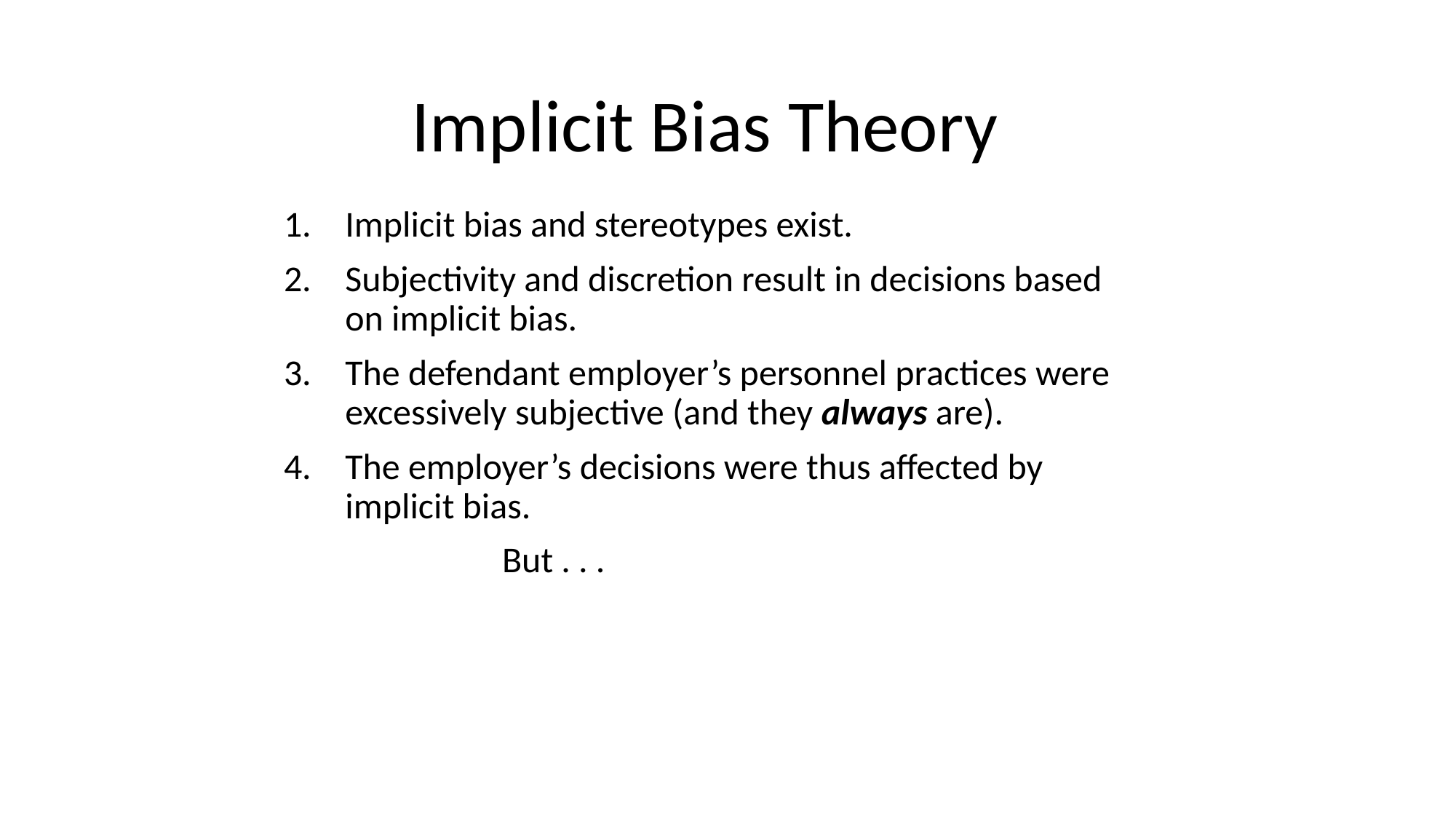

# Implicit Bias Theory
Implicit bias and stereotypes exist.
Subjectivity and discretion result in decisions based on implicit bias.
The defendant employer’s personnel practices were excessively subjective (and they always are).
The employer’s decisions were thus affected by implicit bias.
		But . . .